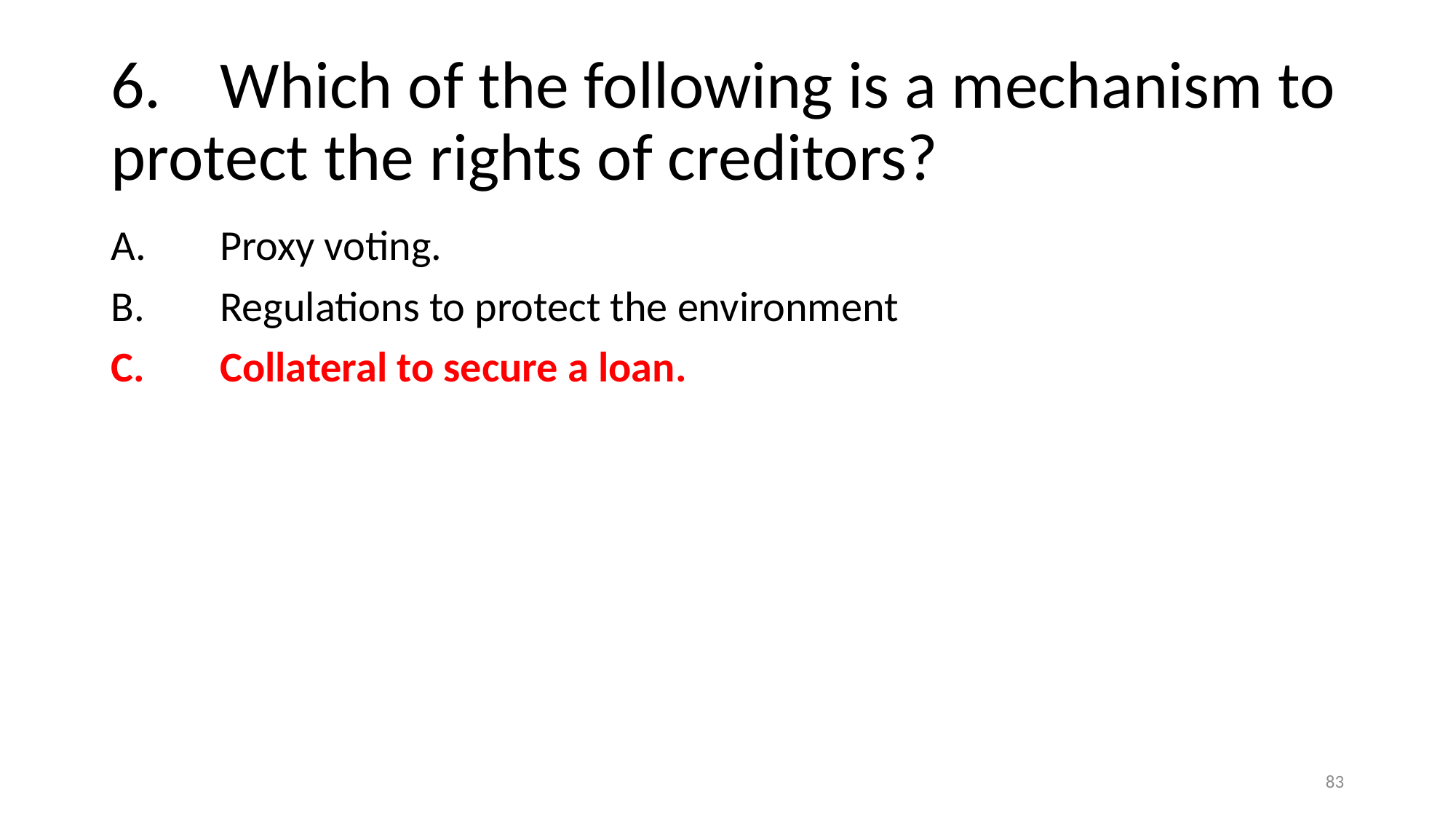

# 6.	Which of the following is a mechanism to protect the rights of creditors?
A.	Proxy voting.
B.	Regulations to protect the environment
C.	Collateral to secure a loan.
83